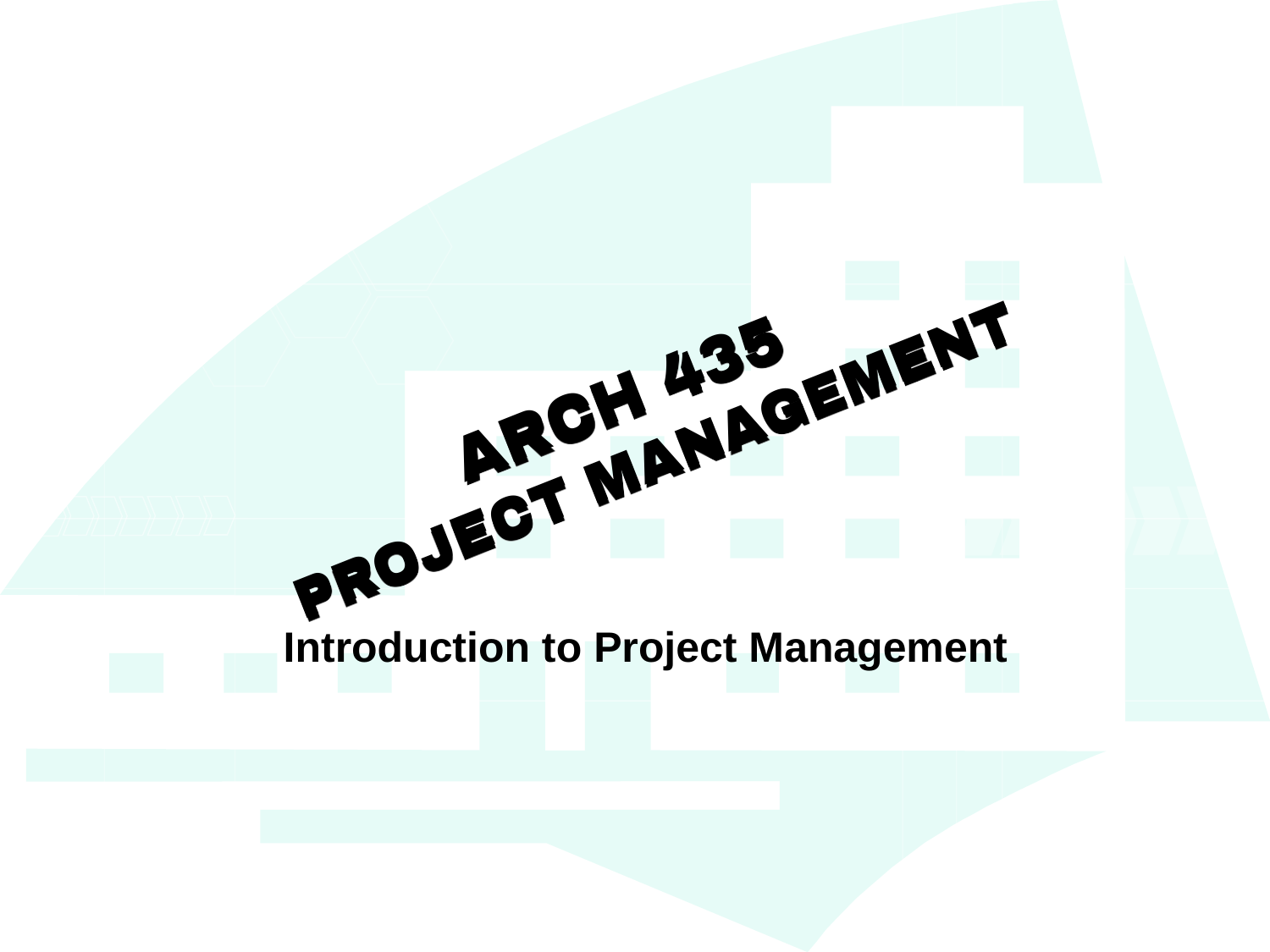

ARCH 435
 PROJECT MANAGEMENT
Introduction to Project Management
1